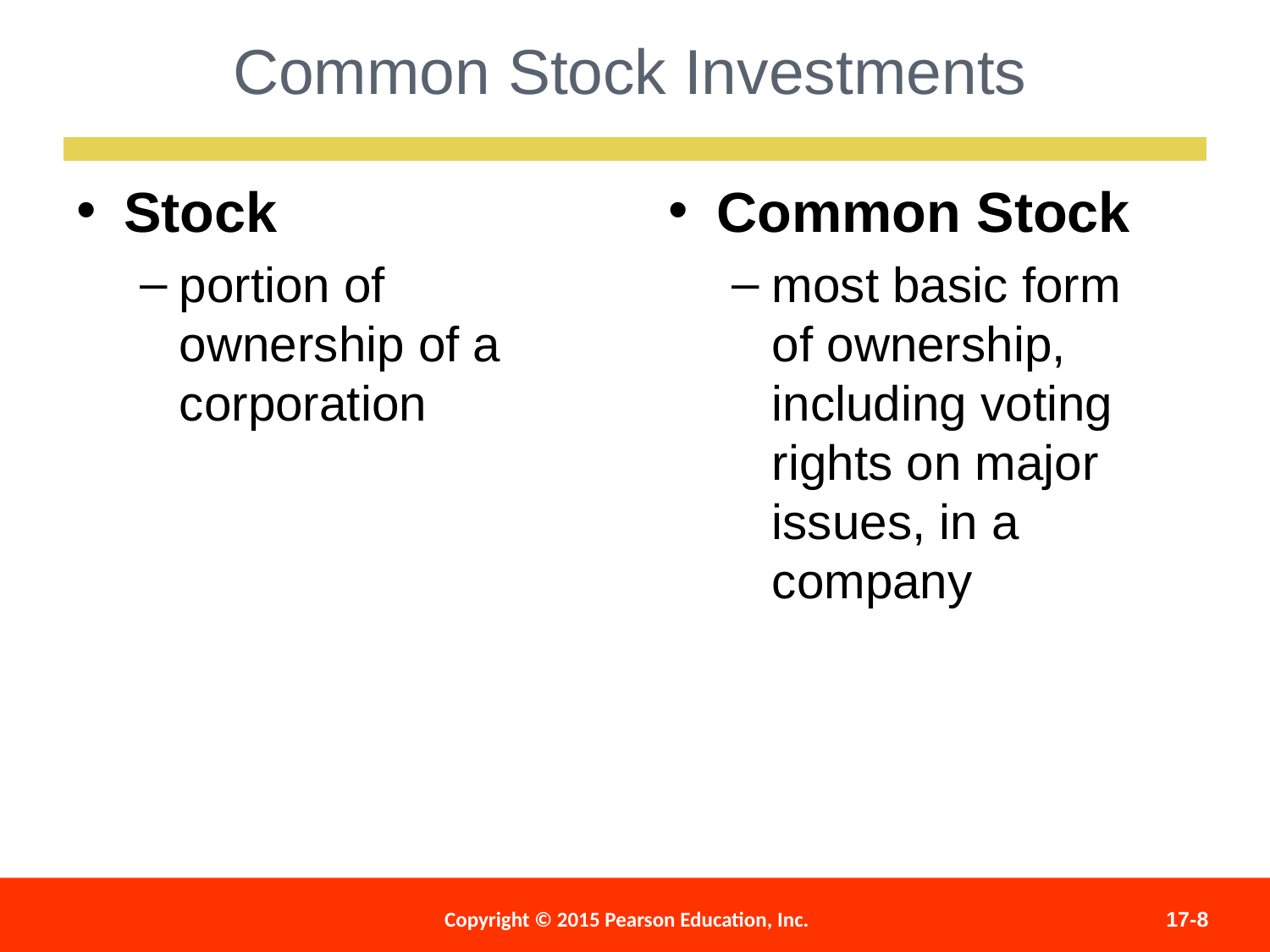

Common Stock Investments
Stock
portion of ownership of a corporation
Common Stock
most basic form of ownership, including voting rights on major issues, in a company